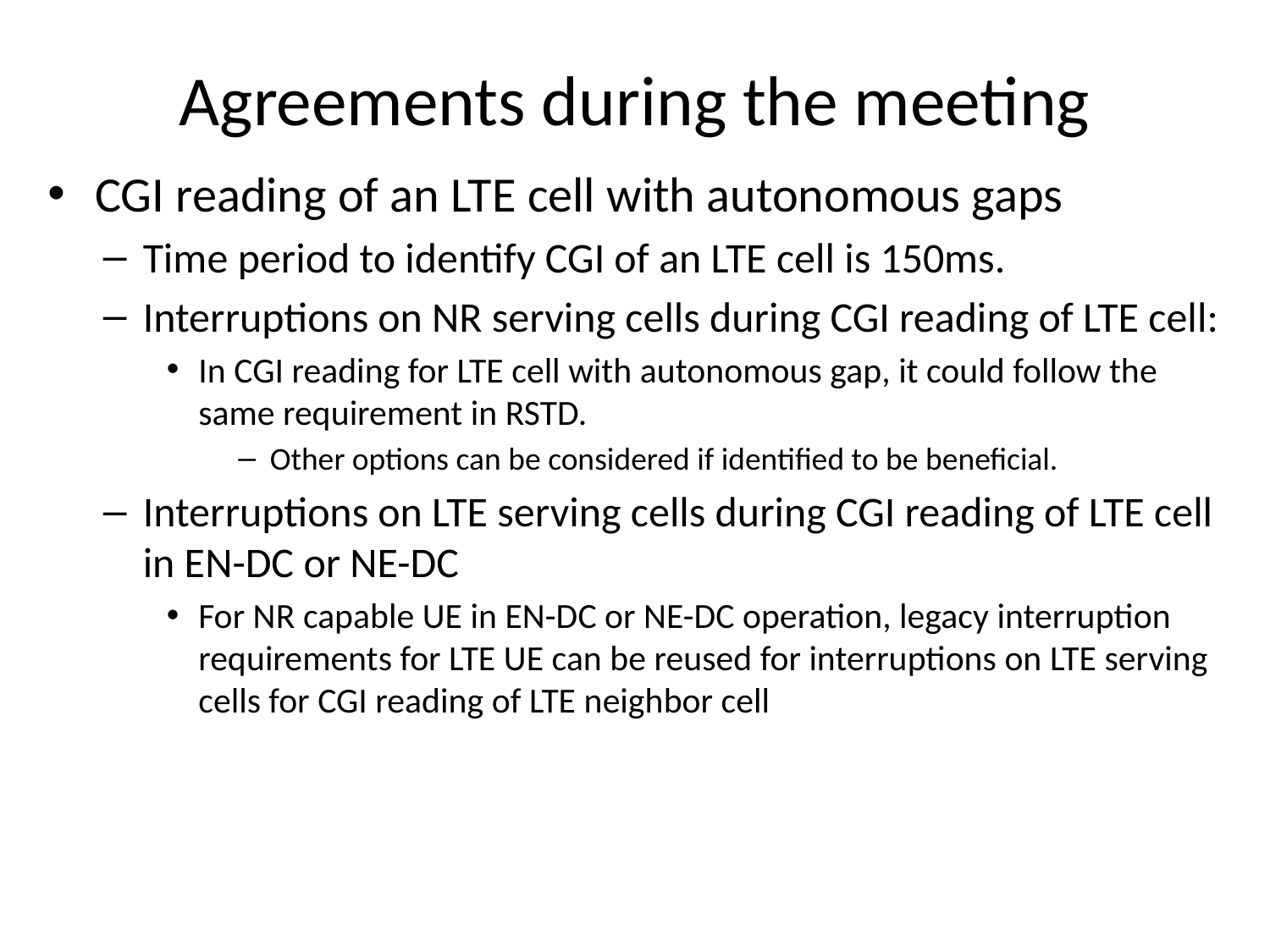

# Agreements during the meeting
CGI reading of an LTE cell with autonomous gaps
Time period to identify CGI of an LTE cell is 150ms.
Interruptions on NR serving cells during CGI reading of LTE cell:
In CGI reading for LTE cell with autonomous gap, it could follow the same requirement in RSTD.
Other options can be considered if identified to be beneficial.
Interruptions on LTE serving cells during CGI reading of LTE cell in EN-DC or NE-DC
For NR capable UE in EN-DC or NE-DC operation, legacy interruption requirements for LTE UE can be reused for interruptions on LTE serving cells for CGI reading of LTE neighbor cell

3